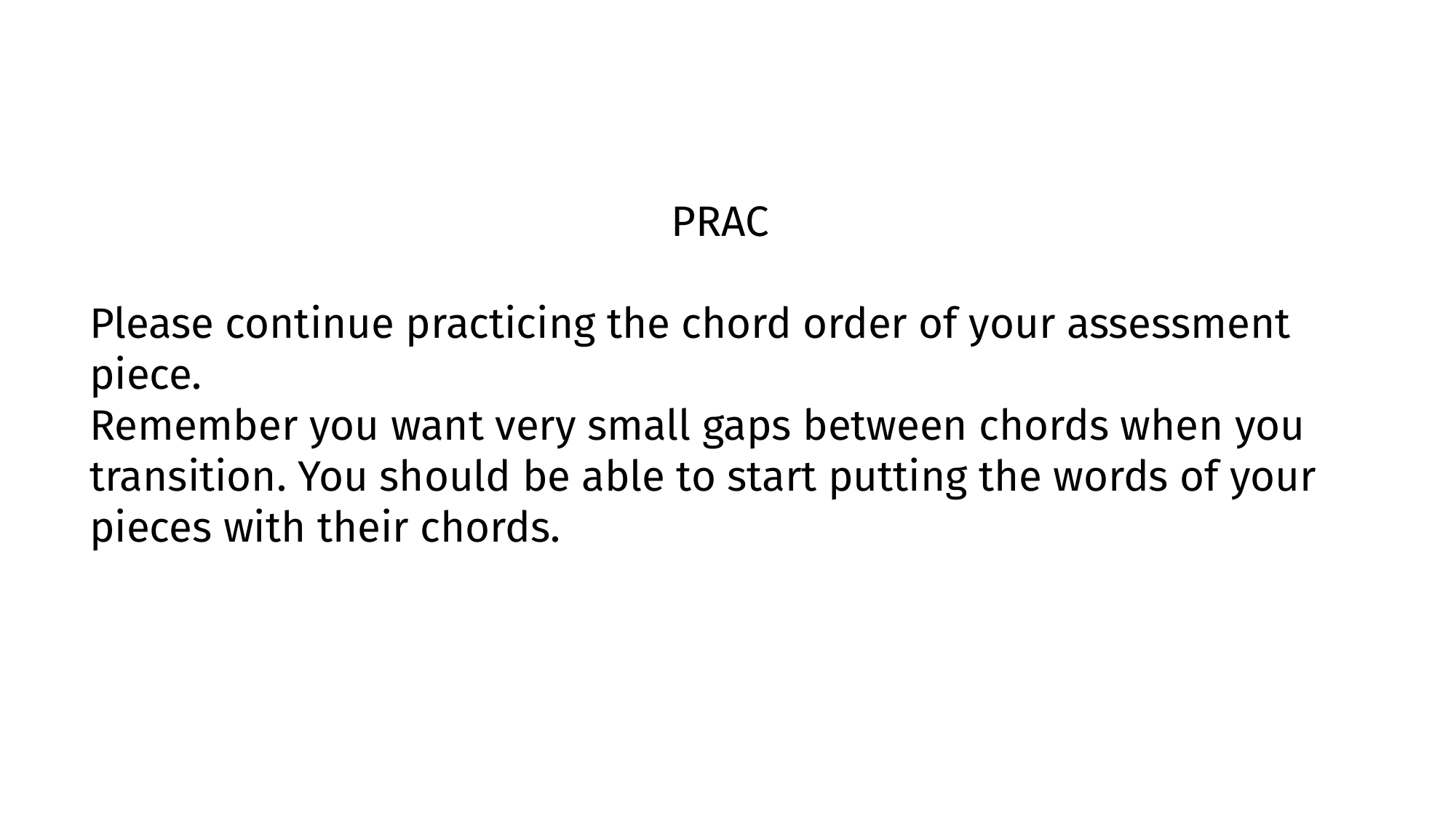

LG: I understand what Texture is and can describe it in a piece of music.
.
PRAC

Please continue practicing the chord order of your assessment piece.
Remember you want very small gaps between chords when you transition. You should be able to start putting the words of your pieces with their chords.